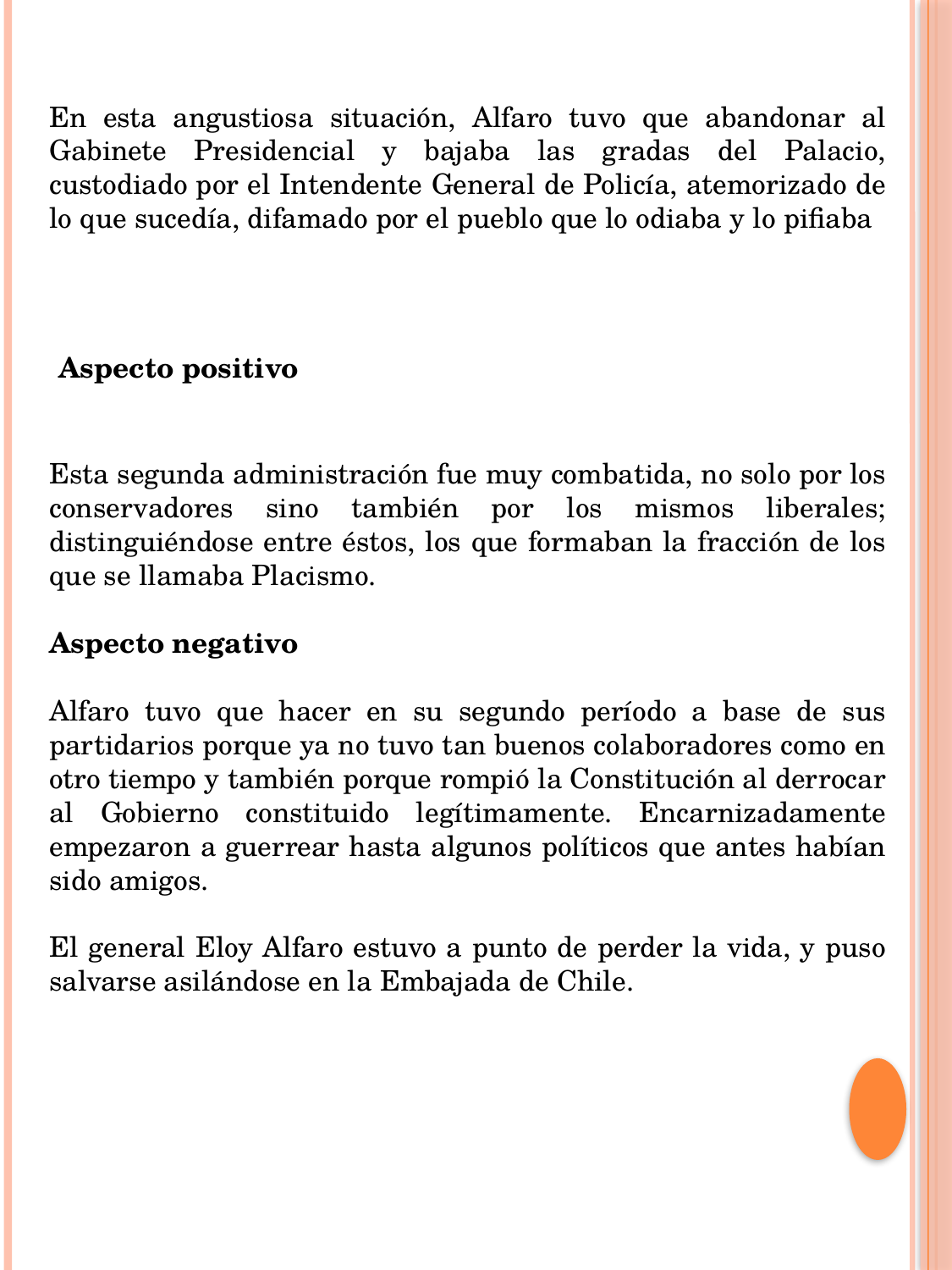

En esta angustiosa situación, Alfaro tuvo que abandonar al Gabinete Presidencial y bajaba las gradas del Palacio, custodiado por el Intendente General de Policía, atemorizado de lo que sucedía, difamado por el pueblo que lo odiaba y lo pifiaba
Aspecto positivo
Esta segunda administración fue muy combatida, no solo por los conservadores sino también por los mismos liberales; distinguiéndose entre éstos, los que formaban la fracción de los que se llamaba Placismo.

Aspecto negativo

Alfaro tuvo que hacer en su segundo período a base de sus partidarios porque ya no tuvo tan buenos colaboradores como en otro tiempo y también porque rompió la Constitución al derrocar al Gobierno constituido legítimamente. Encarnizadamente empezaron a guerrear hasta algunos políticos que antes habían sido amigos.

El general Eloy Alfaro estuvo a punto de perder la vida, y puso salvarse asilándose en la Embajada de Chile.